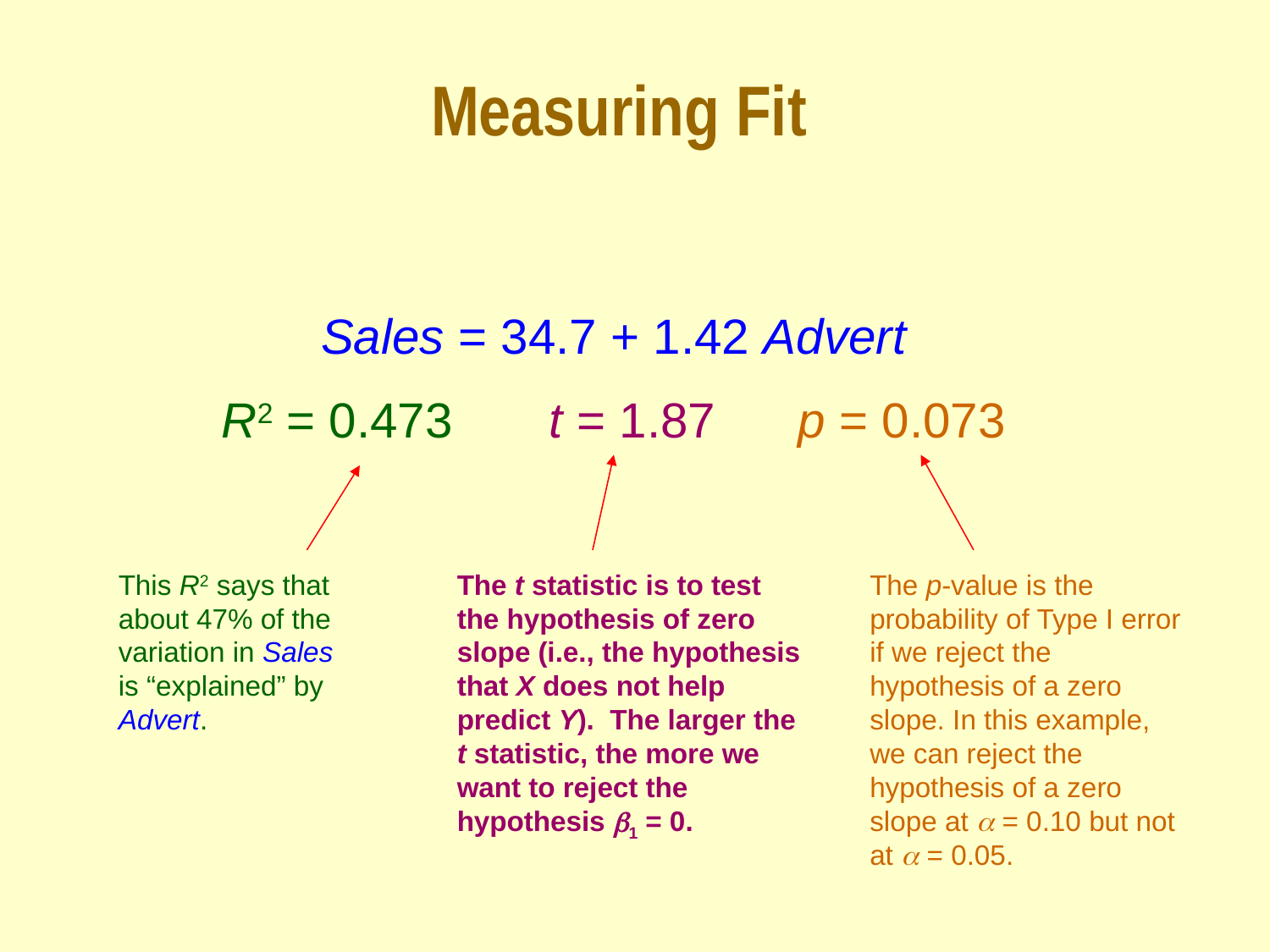

# Measuring Fit
Sales = 34.7 + 1.42 Advert
R2 = 0.473       t = 1.87      p = 0.073

This R2 says that about 47% of the variation in Sales is “explained” by Advert.
The t statistic is to test the hypothesis of zero slope (i.e., the hypothesis that X does not help predict Y).  The larger the t statistic, the more we want to reject the hypothesis β1 = 0.

The p-value is the probability of Type I error if we reject the hypothesis of a zero slope. In this example, we can reject the hypothesis of a zero slope at α = 0.10 but not at α = 0.05.